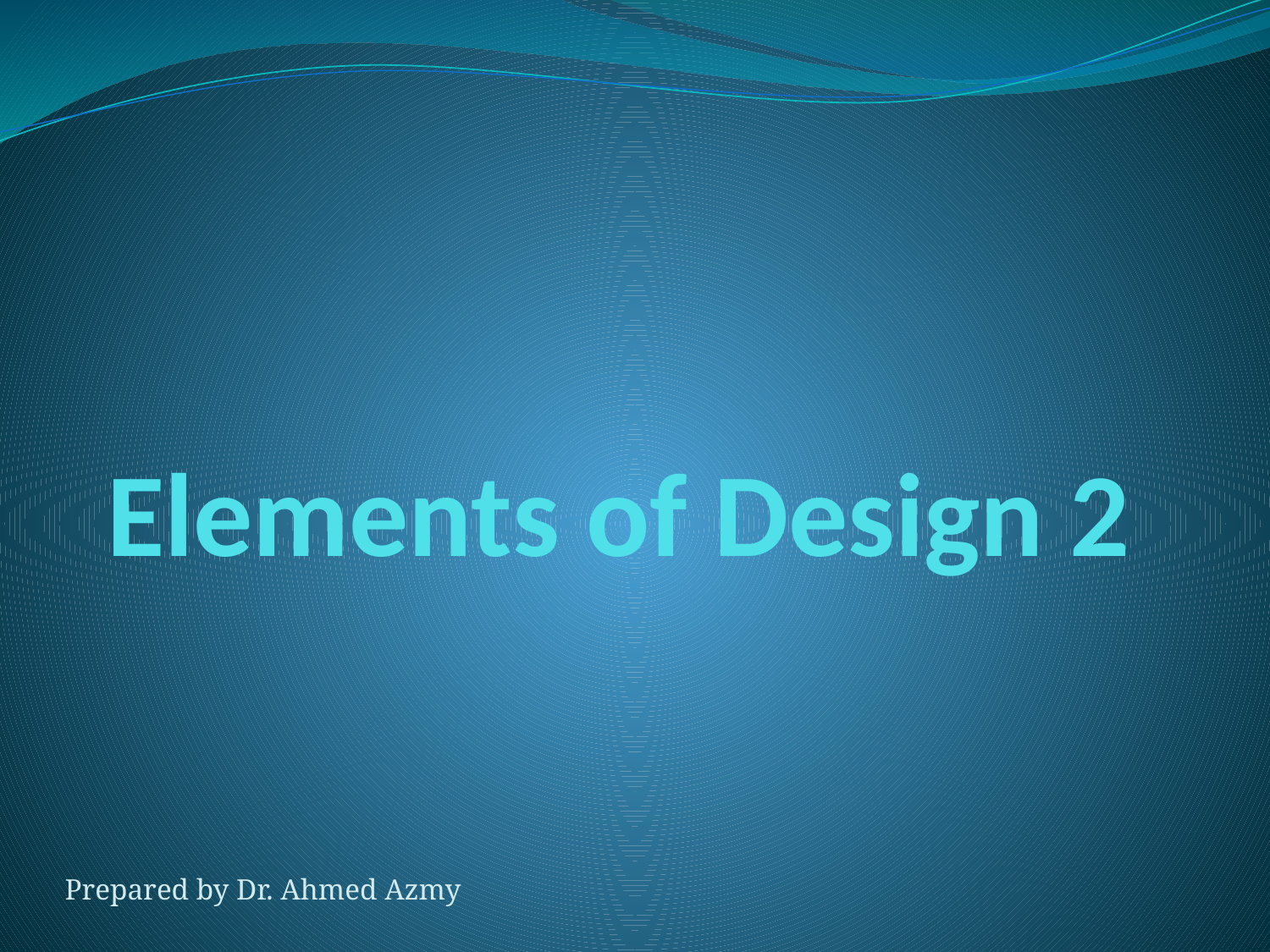

# Elements of Design 2
Prepared by Dr. Ahmed Azmy